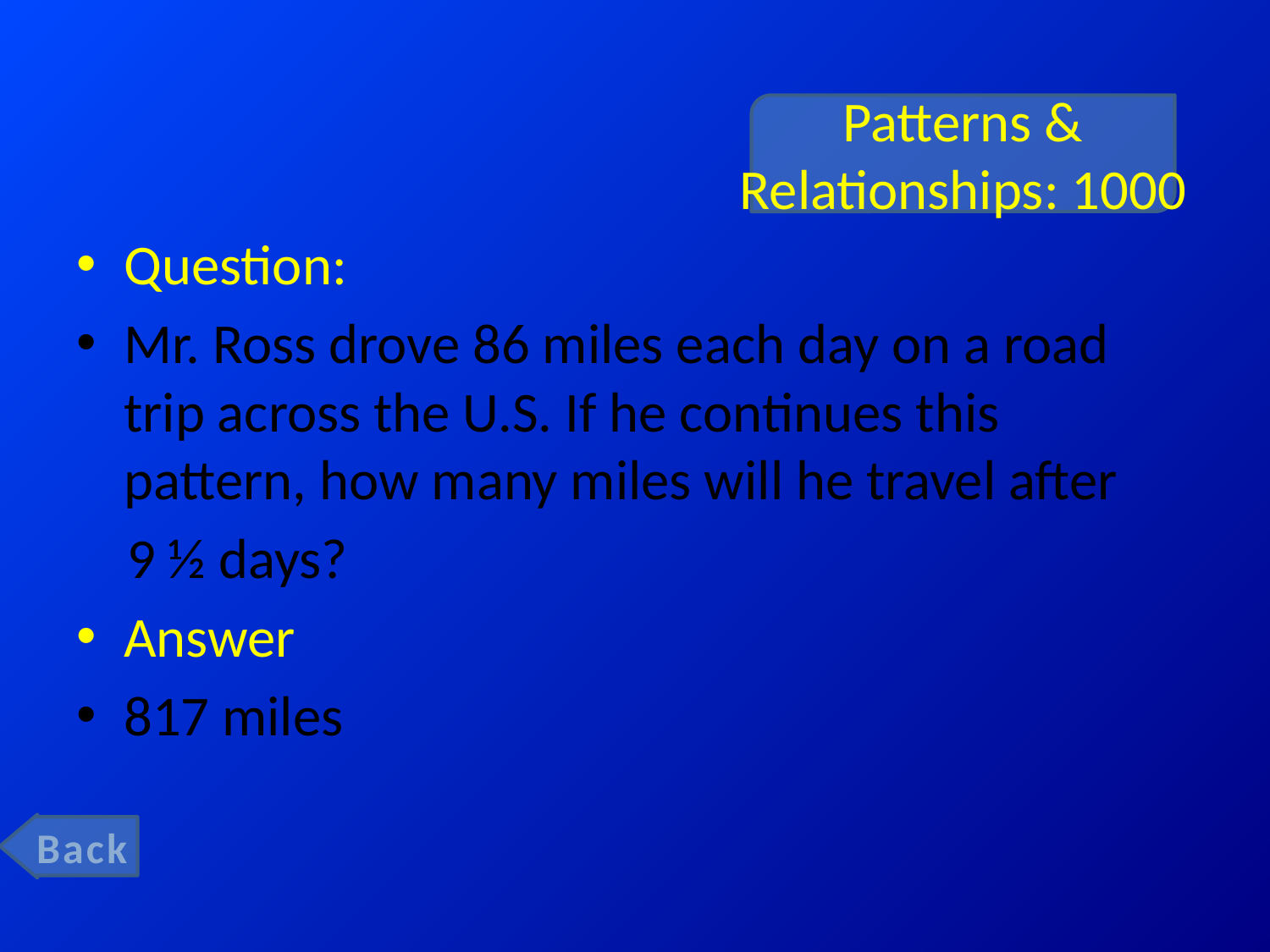

# Patterns & Relationships: 1000

Question:
Mr. Ross drove 86 miles each day on a road trip across the U.S. If he continues this pattern, how many miles will he travel after
    9 ½ days?
Answer
817 miles

Back